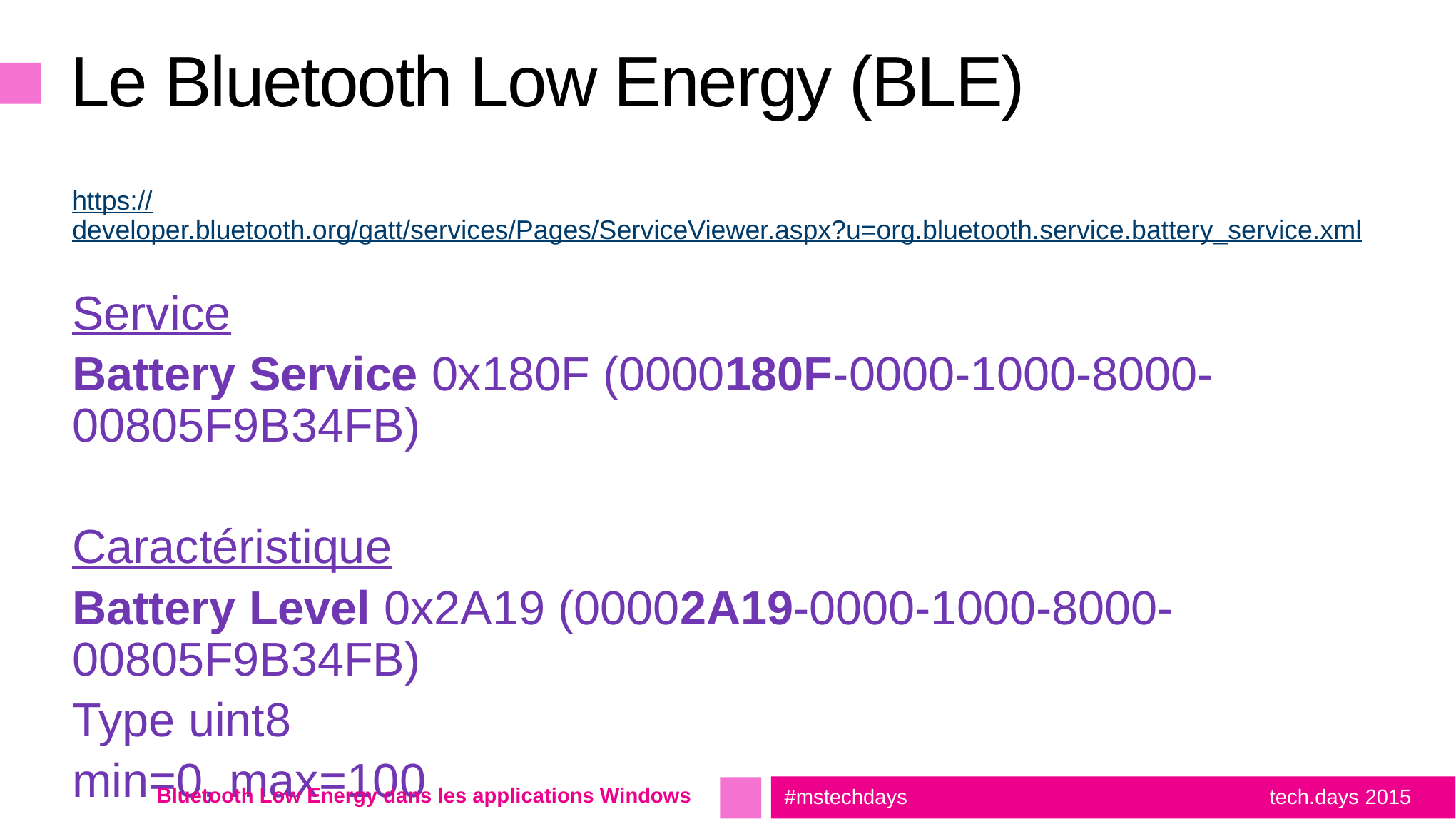

# Le Bluetooth Low Energy (BLE)

https://developer.bluetooth.org/gatt/services/Pages/ServiceViewer.aspx?u=org.bluetooth.service.battery_service.xml

Service
Battery Service 0x180F (0000180F-0000-1000-8000-00805F9B34FB)

Caractéristique
Battery Level 0x2A19 (00002A19-0000-1000-8000-00805F9B34FB)
Type uint8
min=0, max=100
Format %

Bluetooth Low Energy dans les applications Windows